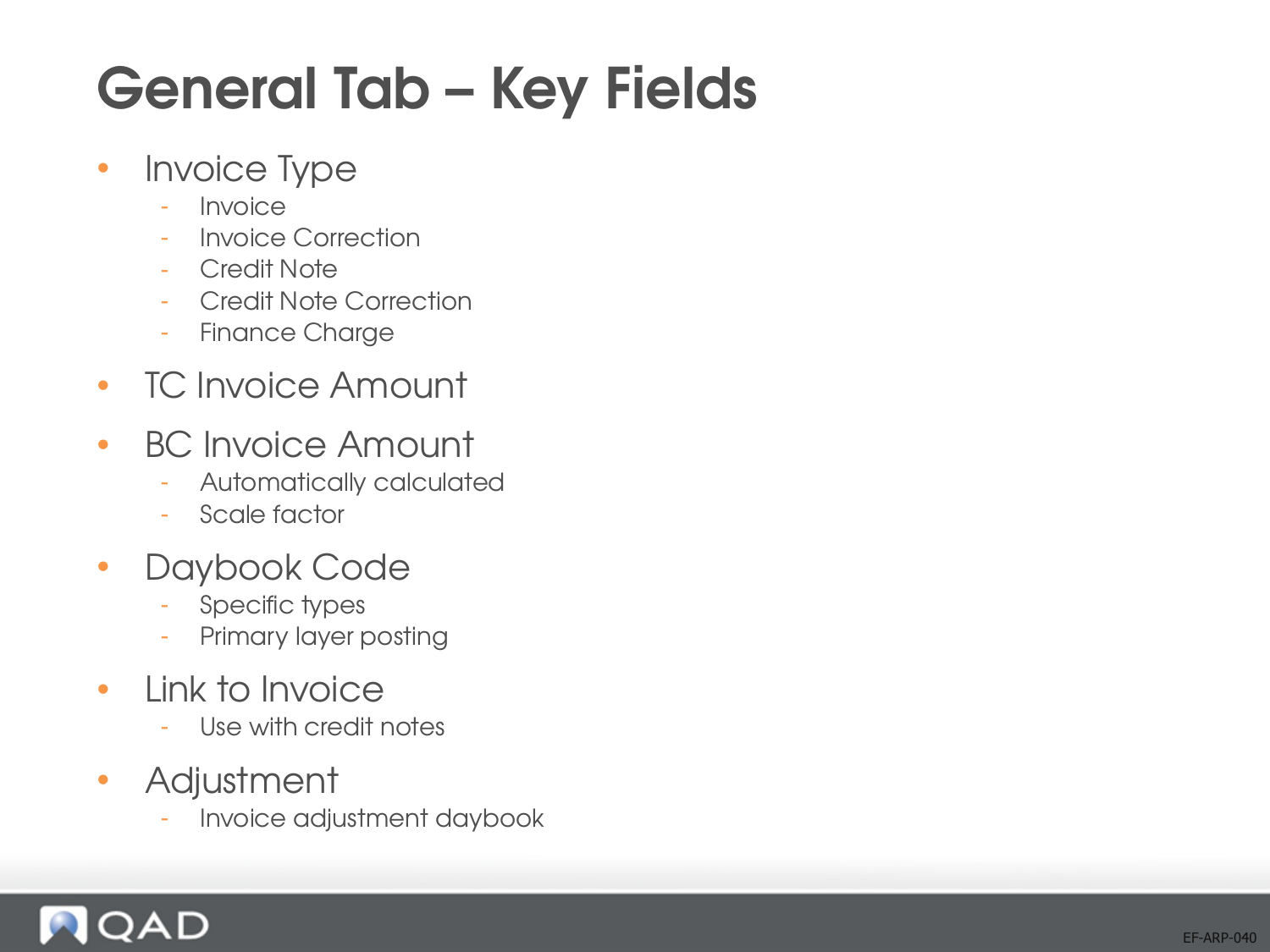

General Tab – Key Fields
Invoice Type
Invoice
Invoice Correction
Credit Note
Credit Note Correction
Finance Charge
TC Invoice Amount
BC Invoice Amount
Automatically calculated
Scale factor
Daybook Code
Specific types
Primary layer posting
Link to Invoice
Use with credit notes
Adjustment
Invoice adjustment daybook
EF-ARP-040